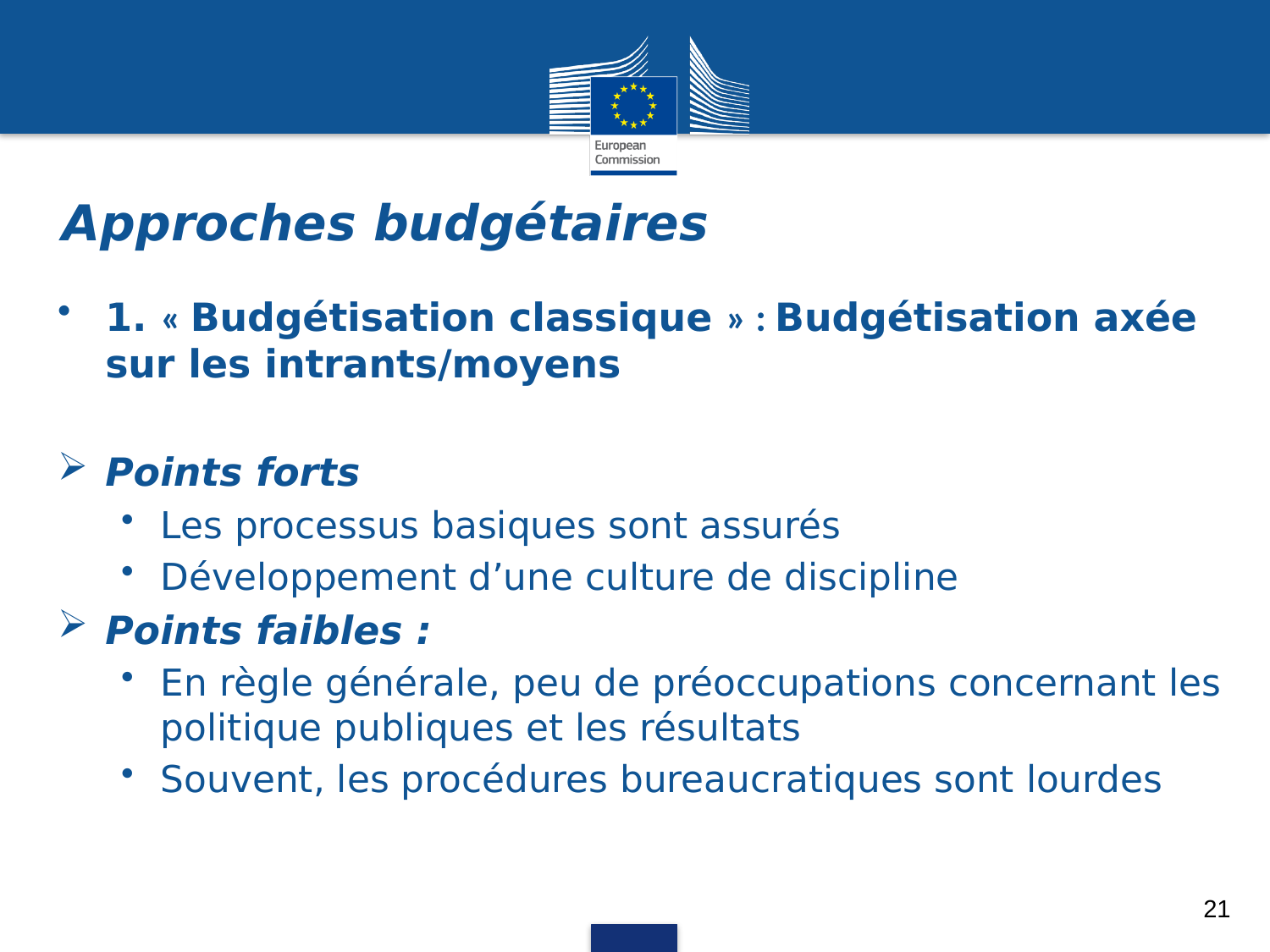

# Approches budgétaires
1. « Budgétisation classique » : Budgétisation axée sur les intrants/moyens

Points forts
Les processus basiques sont assurés
Développement d’une culture de discipline
Points faibles :
En règle générale, peu de préoccupations concernant les politique publiques et les résultats
Souvent, les procédures bureaucratiques sont lourdes
21